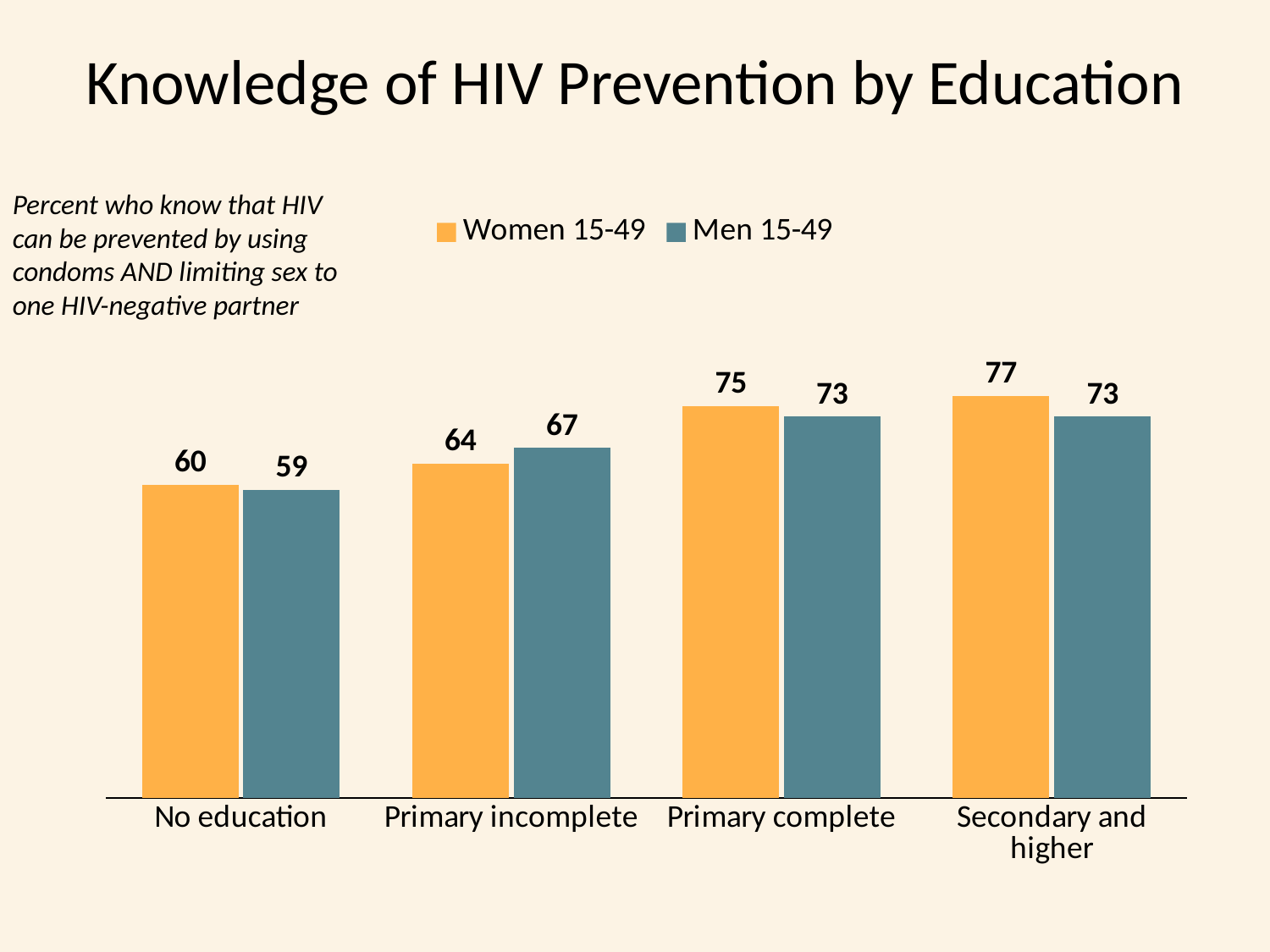

# Knowledge of HIV Prevention by Education
Percent who know that HIV can be prevented by using condoms AND limiting sex to one HIV-negative partner

### Chart

| Category | Women 15-49 | Men 15-49 |
|---|---|---|
| No education | 60.0 | 59.0 |
| Primary incomplete | 64.0 | 67.0 |
| Primary complete | 75.0 | 73.0 |
| Secondary and higher | 77.0 | 73.0 |